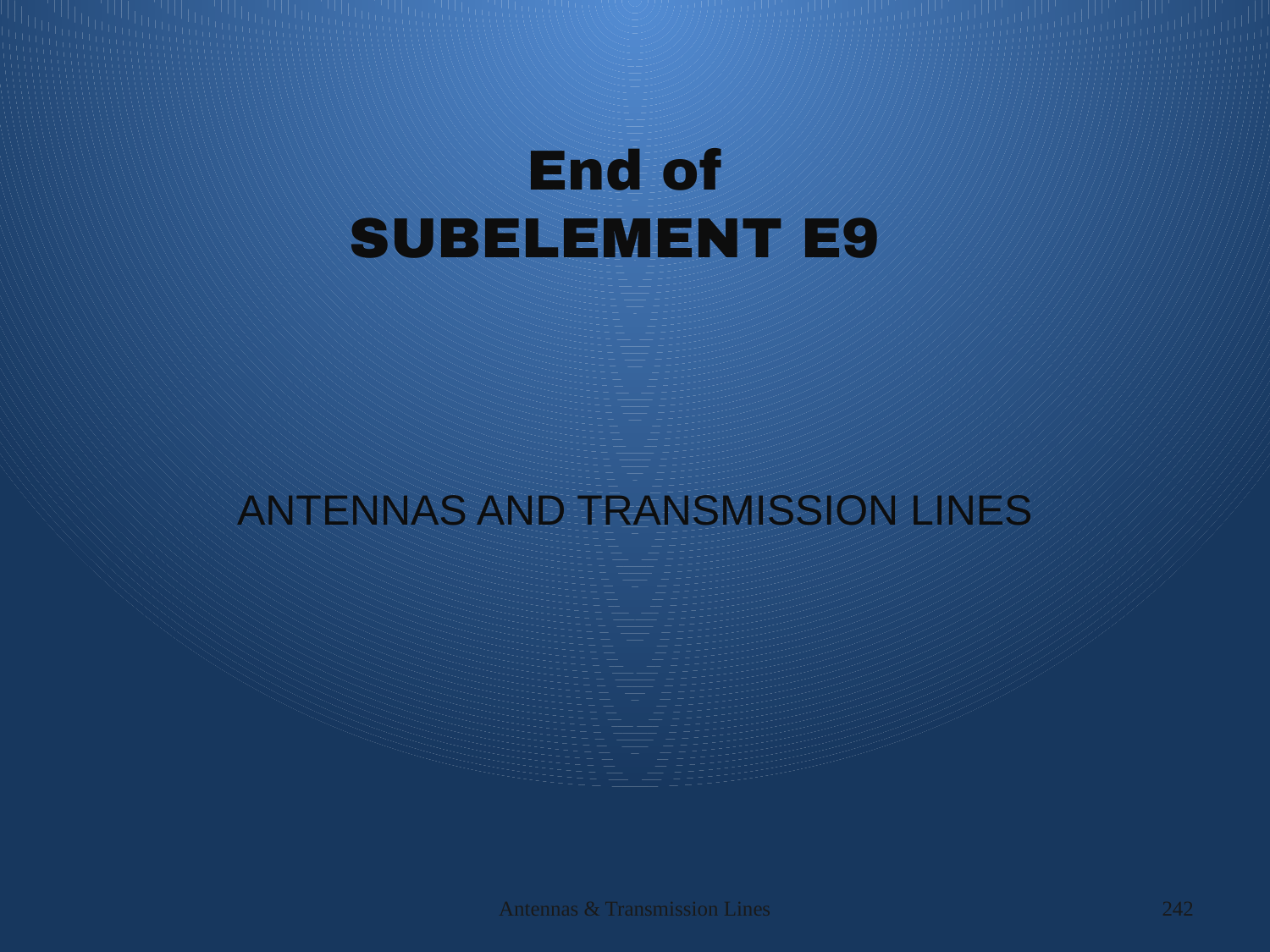

# End of SUBELEMENT E9
ANTENNAS AND TRANSMISSION LINES
Antennas & Transmission Lines
242